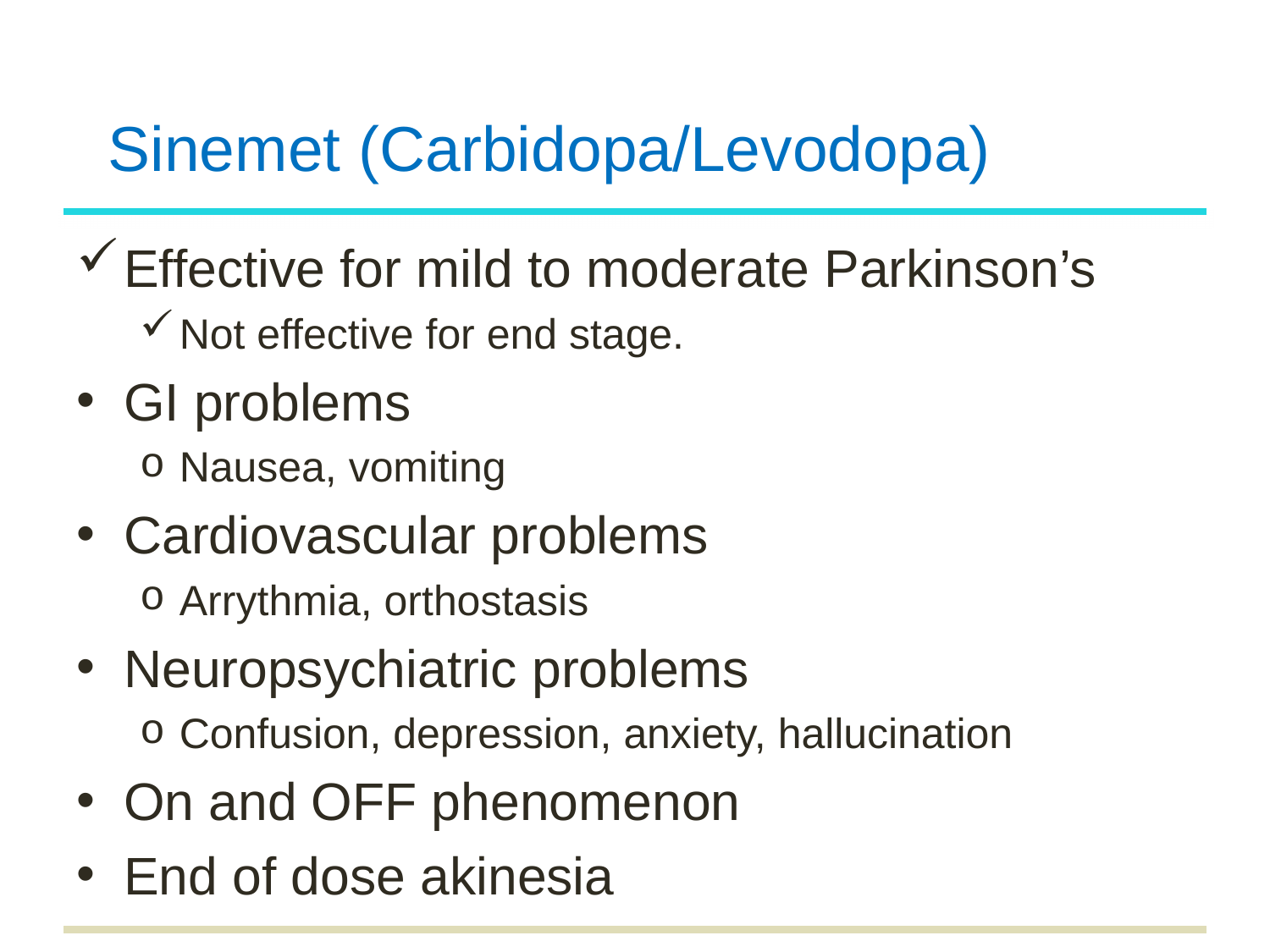

# Sinemet (Carbidopa/Levodopa)
Effective for mild to moderate Parkinson’s
Not effective for end stage.
GI problems
Nausea, vomiting
Cardiovascular problems
Arrythmia, orthostasis
Neuropsychiatric problems
Confusion, depression, anxiety, hallucination
On and OFF phenomenon
End of dose akinesia

24